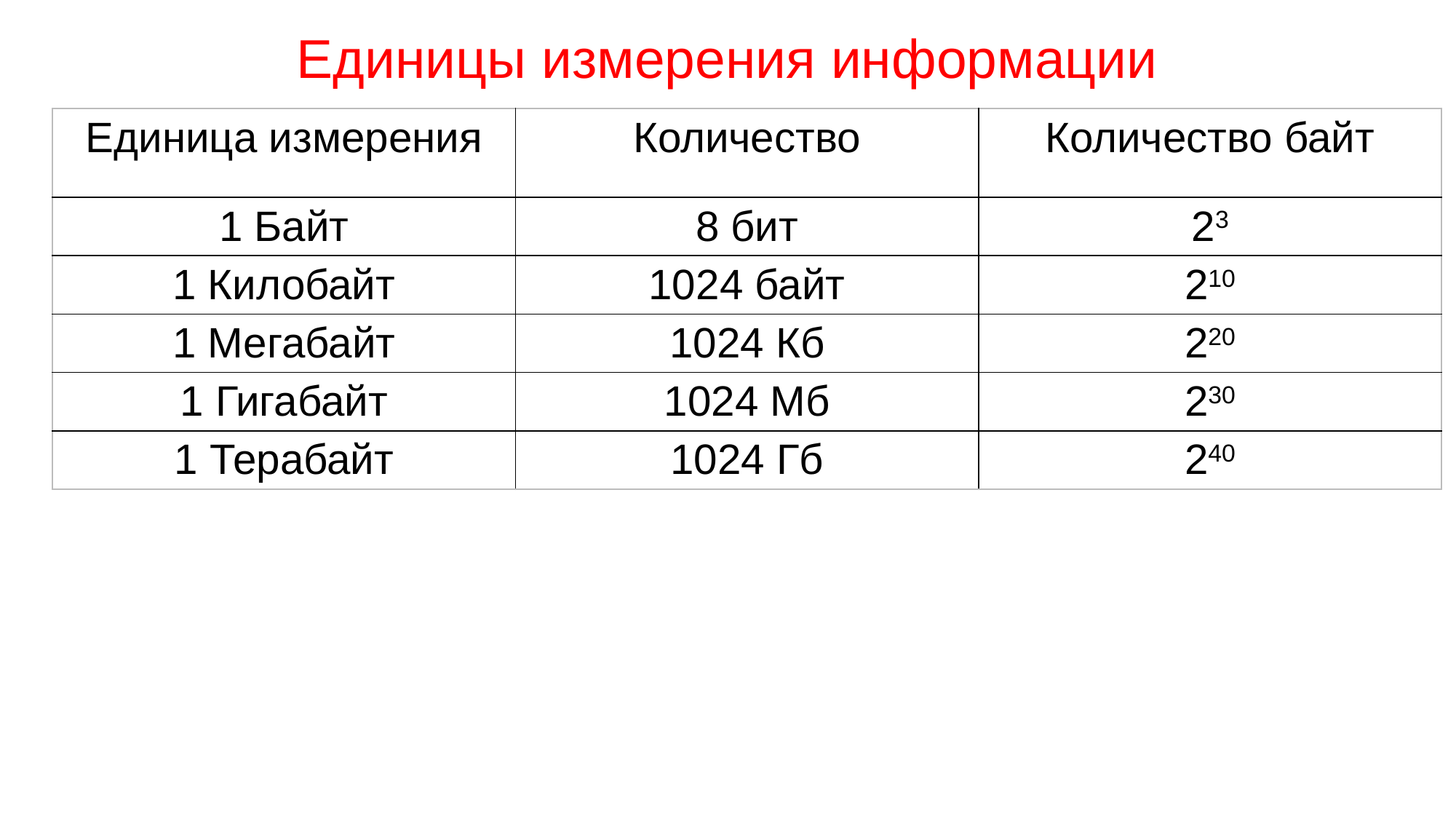

Единицы измерения информации
| Единица измерения | Количество | Количество байт |
| --- | --- | --- |
| 1 Байт | 8 бит | 23 |
| 1 Килобайт | 1024 байт | 210 |
| 1 Мегабайт | 1024 Кб | 220 |
| 1 Гигабайт | 1024 Мб | 230 |
| 1 Терабайт | 1024 Гб | 240 |